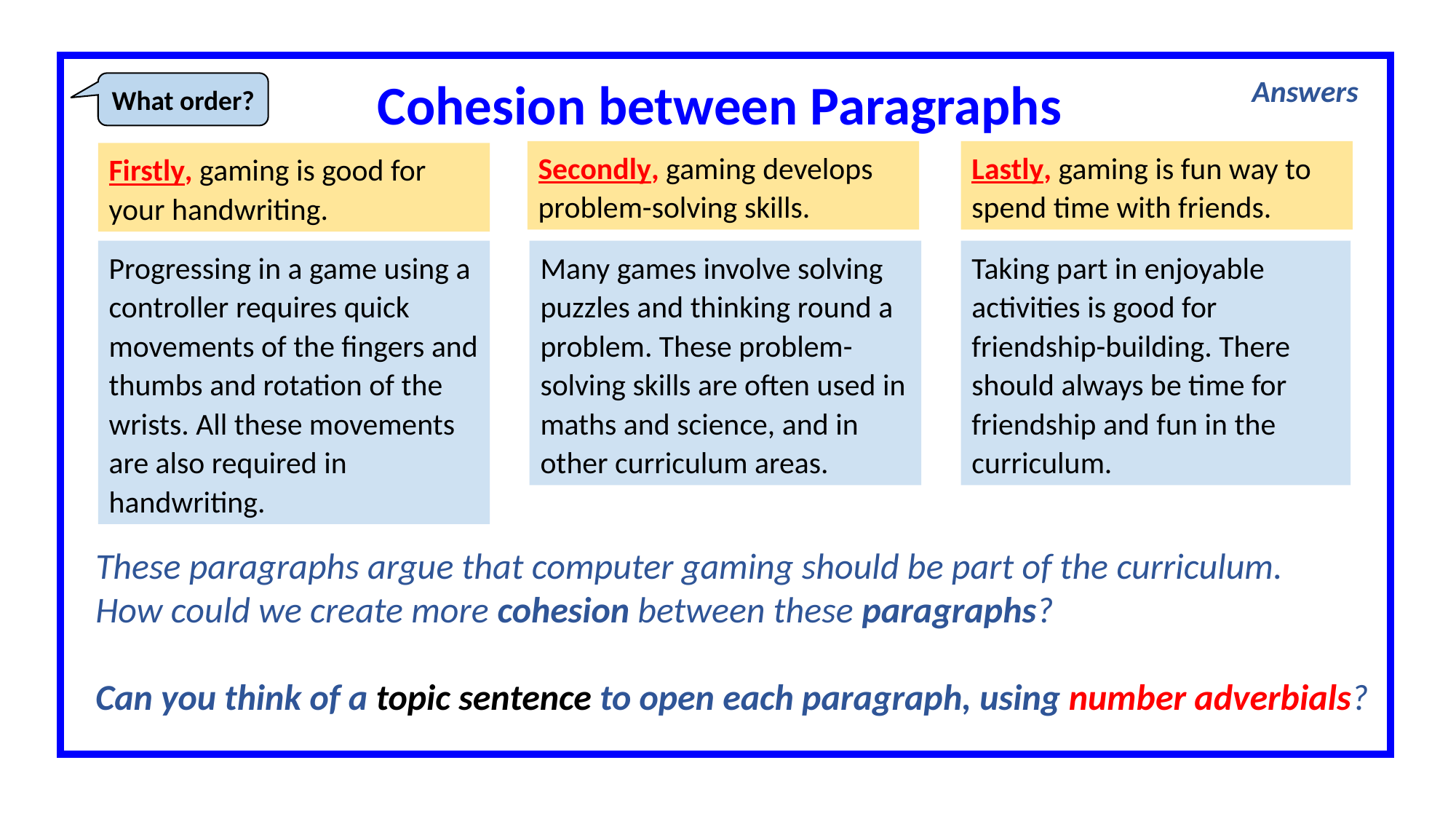

Cohesion between Paragraphs
Answers
What order?
Lastly, gaming is fun way to spend time with friends.
Secondly, gaming develops problem-solving skills.
Firstly, gaming is good for your handwriting.
Progressing in a game using a controller requires quick movements of the fingers and thumbs and rotation of the wrists. All these movements are also required in handwriting.
Many games involve solving puzzles and thinking round a problem. These problem-solving skills are often used in maths and science, and in other curriculum areas.
Taking part in enjoyable activities is good for friendship-building. There should always be time for friendship and fun in the curriculum.
These paragraphs argue that computer gaming should be part of the curriculum.
How could we create more cohesion between these paragraphs?

Can you think of a topic sentence to open each paragraph, using number adverbials?